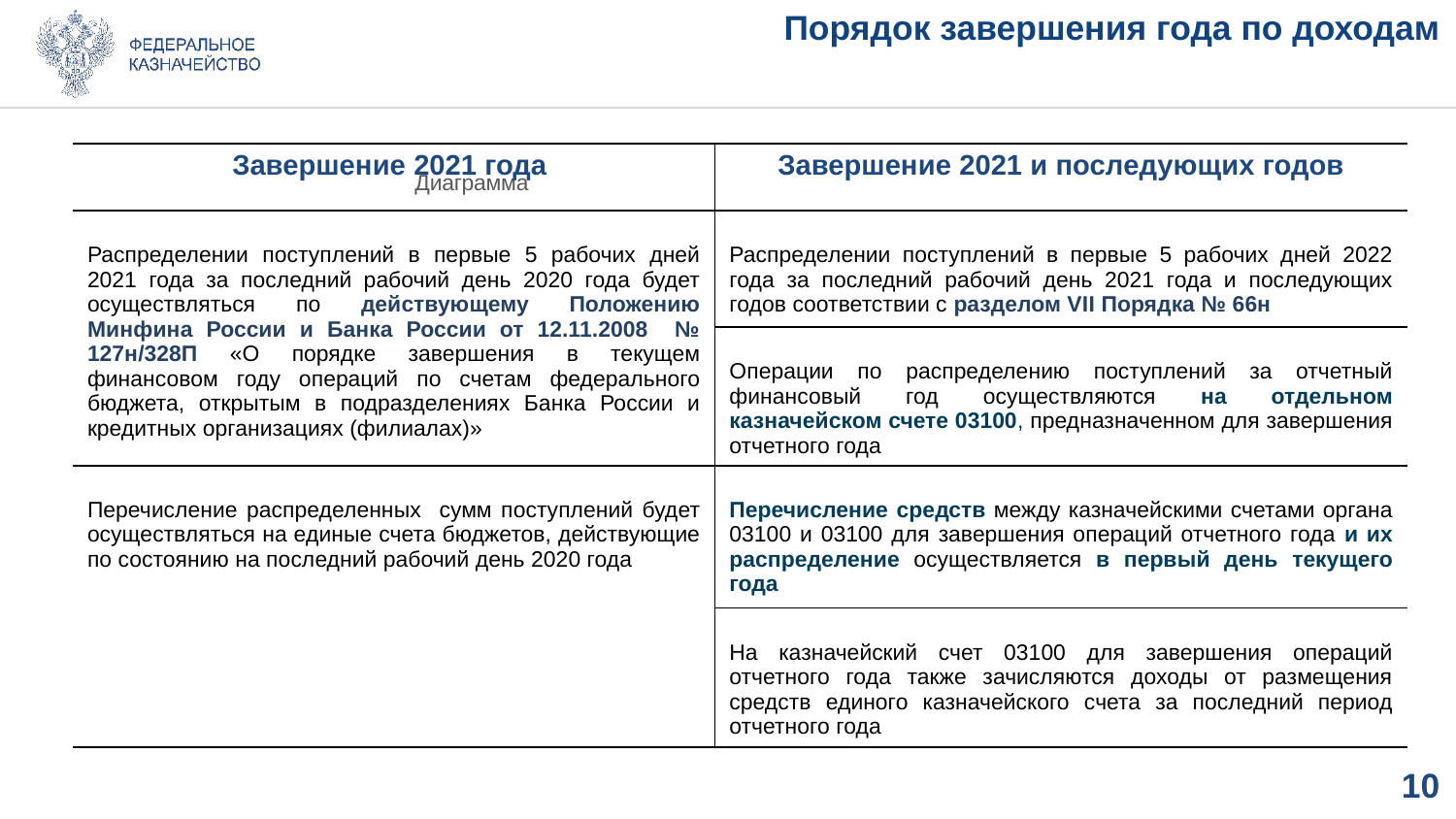

# Порядок завершения года по доходам

### Chart: Диаграмма

| Category |
|---|
| Завершение 2021 года | Завершение 2021 и последующих годов |
| --- | --- |
| Распределении поступлений в первые 5 рабочих дней 2021 года за последний рабочий день 2020 года будет осуществляться по действующему Положению Минфина России и Банка России от 12.11.2008 № 127н/328П «О порядке завершения в текущем финансовом году операций по счетам федерального бюджета, открытым в подразделениях Банка России и кредитных организациях (филиалах)» | Распределении поступлений в первые 5 рабочих дней 2022 года за последний рабочий день 2021 года и последующих годов соответствии с разделом VII Порядка № 66н |
|  | Операции по распределению поступлений за отчетный финансовый год осуществляются на отдельном казначейском счете 03100, предназначенном для завершения отчетного года |
| Перечисление распределенных сумм поступлений будет осуществляться на единые счета бюджетов, действующие по состоянию на последний рабочий день 2020 года | Перечисление средств между казначейскими счетами органа 03100 и 03100 для завершения операций отчетного года и их распределение осуществляется в первый день текущего года |
|  | На казначейский счет 03100 для завершения операций отчетного года также зачисляются доходы от размещения средств единого казначейского счета за последний период отчетного года |
10